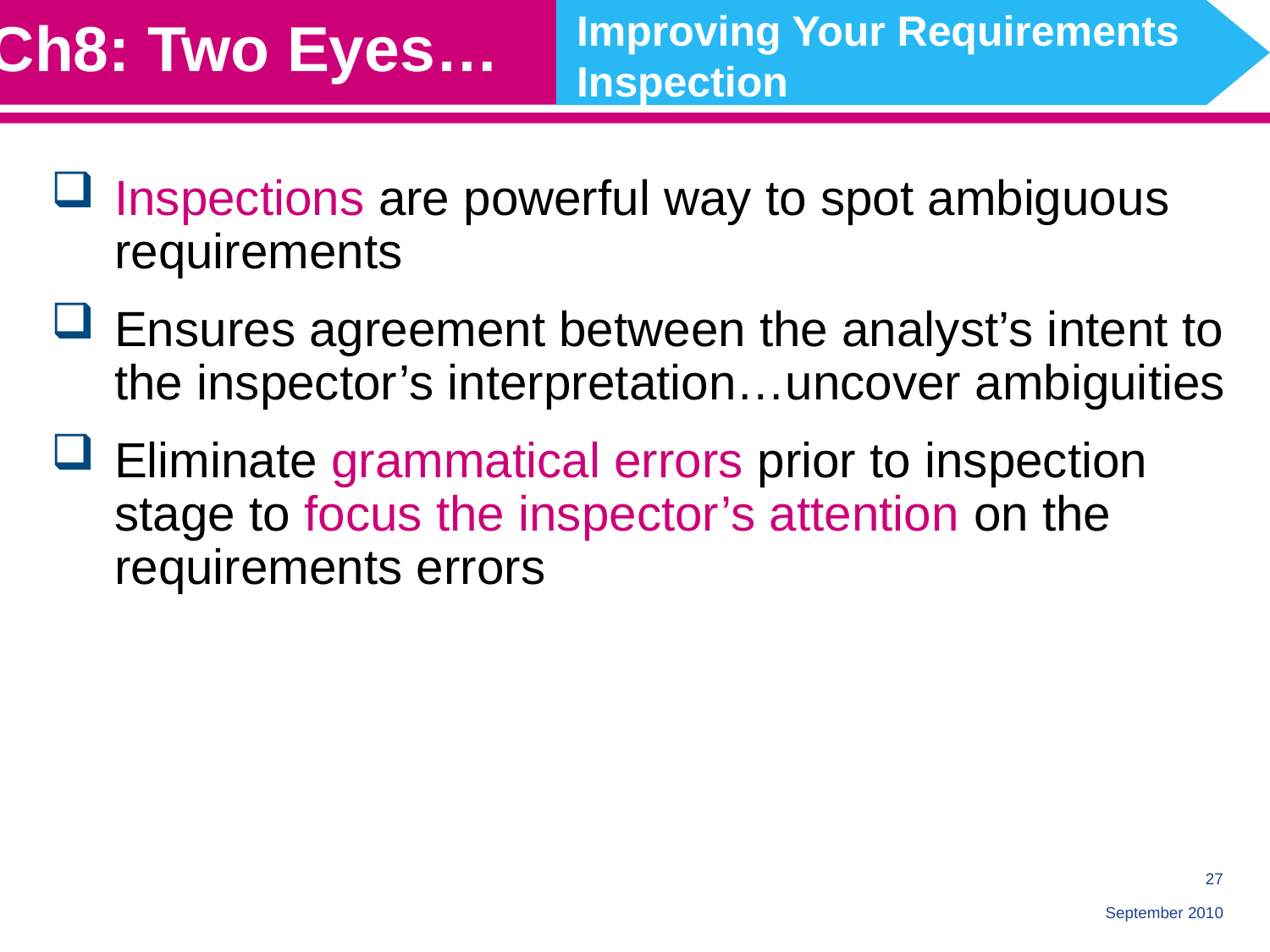

Improving Your Requirements Inspection
Ch8: Two Eyes…

Inspections are powerful way to spot ambiguous requirements
Ensures agreement between the analyst’s intent to the inspector’s interpretation…uncover ambiguities
Eliminate grammatical errors prior to inspection stage to focus the inspector’s attention on the requirements errors